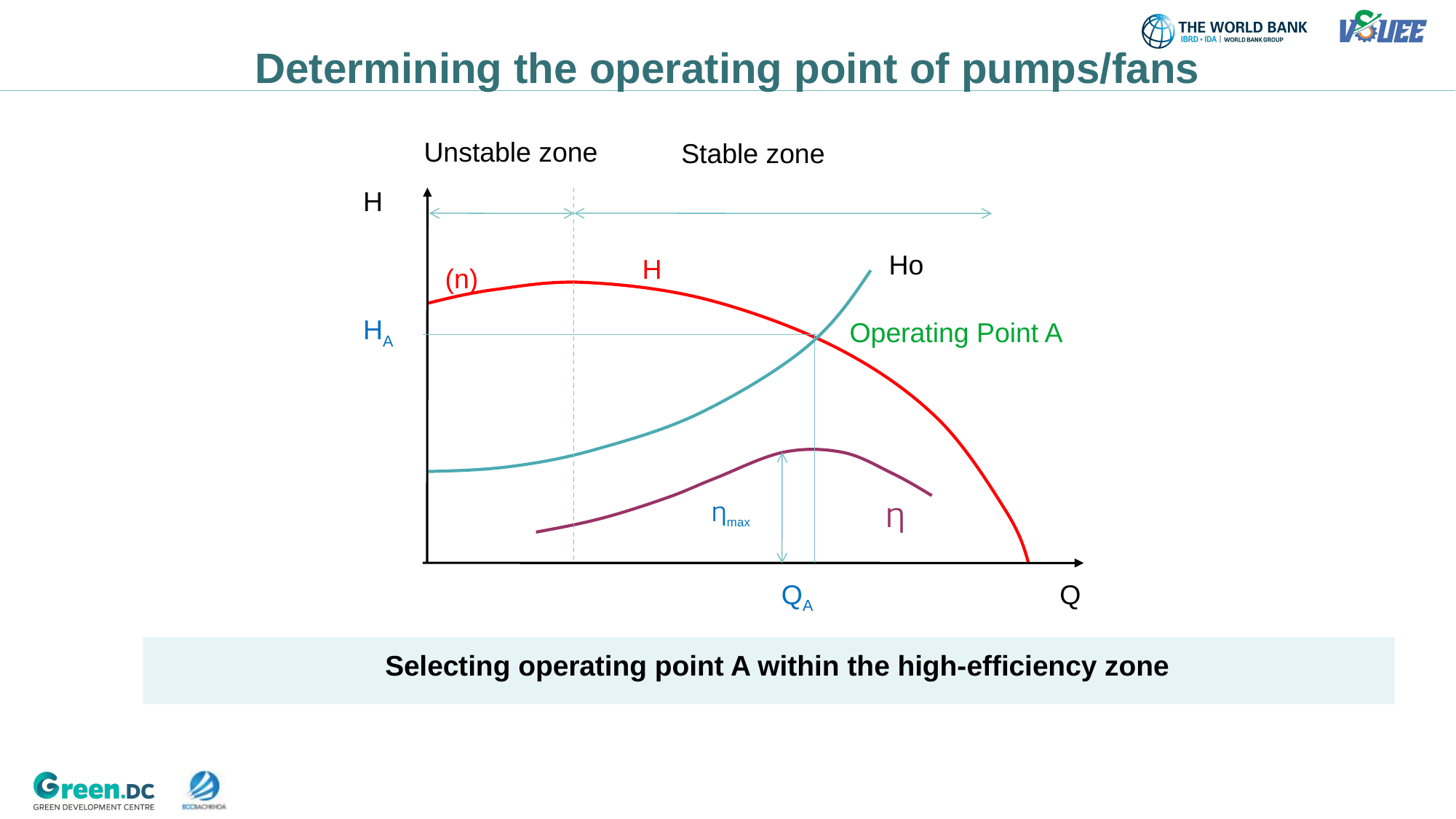

Determining the operating point of pumps/fans
Unstable zone
Stable zone
H
Ho
H
(n)

HA

Ƞ
Ƞmax
QA
Q
Operating Point A
Selecting operating point A within the high-efficiency zone
11